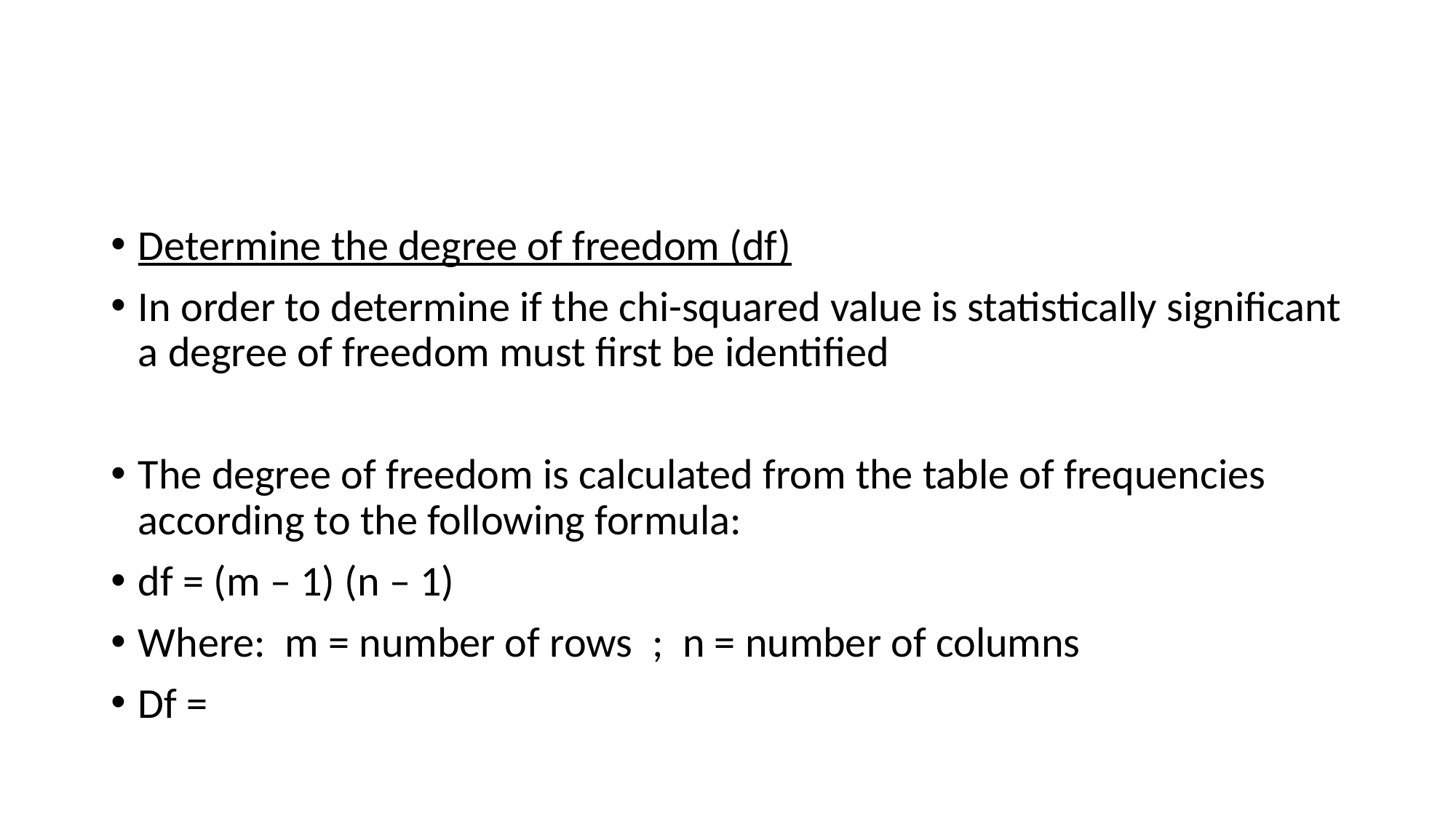

#
Determine the degree of freedom (df)
In order to determine if the chi-squared value is statistically significant a degree of freedom must first be identified

The degree of freedom is calculated from the table of frequencies according to the following formula:
df = (m – 1) (n – 1)
Where:  m = number of rows  ;  n = number of columns
Df =